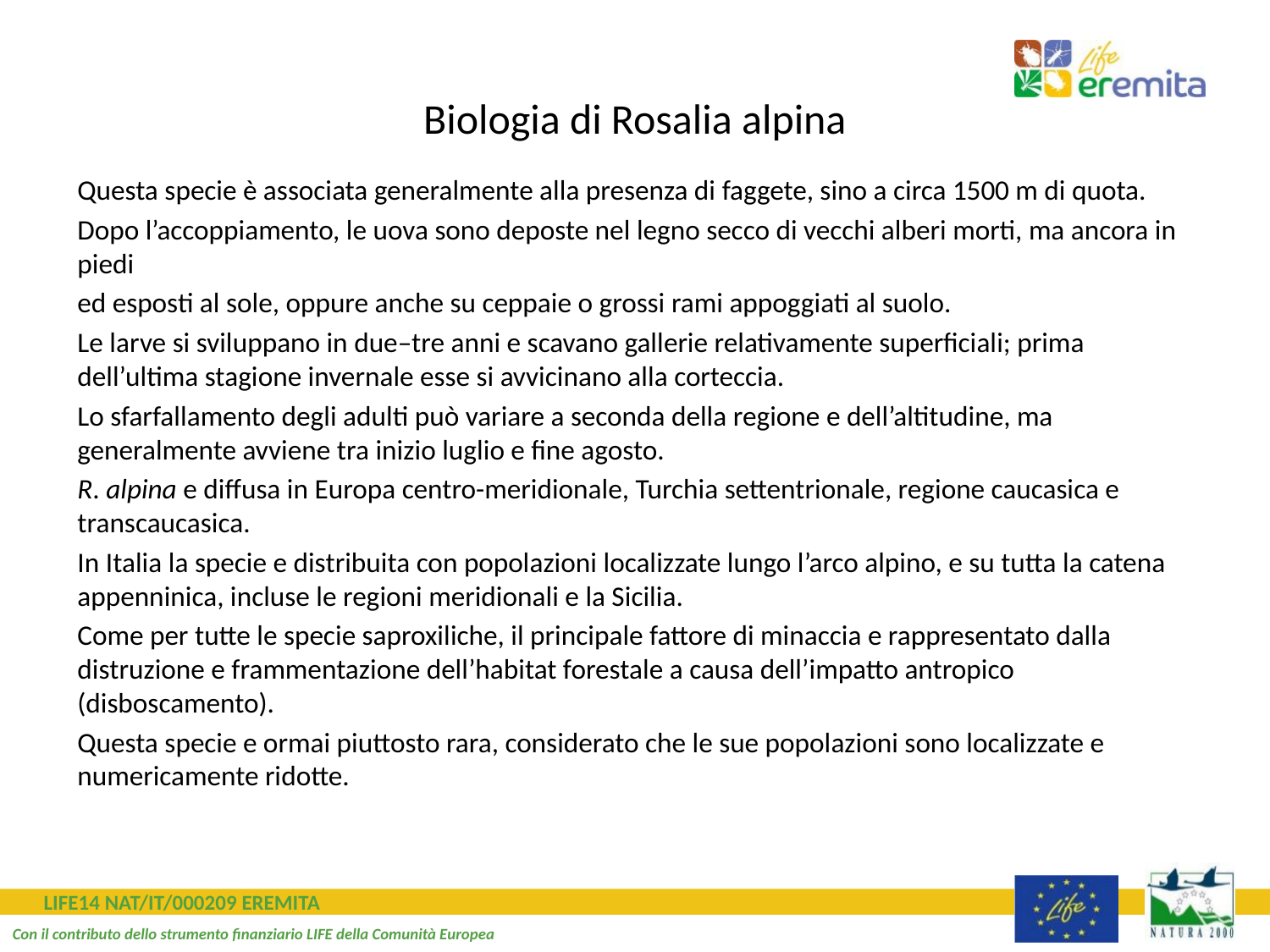

Biologia di Rosalia alpina
Questa specie è associata generalmente alla presenza di faggete, sino a circa 1500 m di quota.
Dopo l’accoppiamento, le uova sono deposte nel legno secco di vecchi alberi morti, ma ancora in piedi
ed esposti al sole, oppure anche su ceppaie o grossi rami appoggiati al suolo.
Le larve si sviluppano in due–tre anni e scavano gallerie relativamente superficiali; prima dell’ultima stagione invernale esse si avvicinano alla corteccia.
Lo sfarfallamento degli adulti può variare a seconda della regione e dell’altitudine, ma generalmente avviene tra inizio luglio e fine agosto.
R. alpina e diffusa in Europa centro-meridionale, Turchia settentrionale, regione caucasica e transcaucasica.
In Italia la specie e distribuita con popolazioni localizzate lungo l’arco alpino, e su tutta la catena appenninica, incluse le regioni meridionali e la Sicilia.
Come per tutte le specie saproxiliche, il principale fattore di minaccia e rappresentato dalla distruzione e frammentazione dell’habitat forestale a causa dell’impatto antropico (disboscamento).
Questa specie e ormai piuttosto rara, considerato che le sue popolazioni sono localizzate e numericamente ridotte.